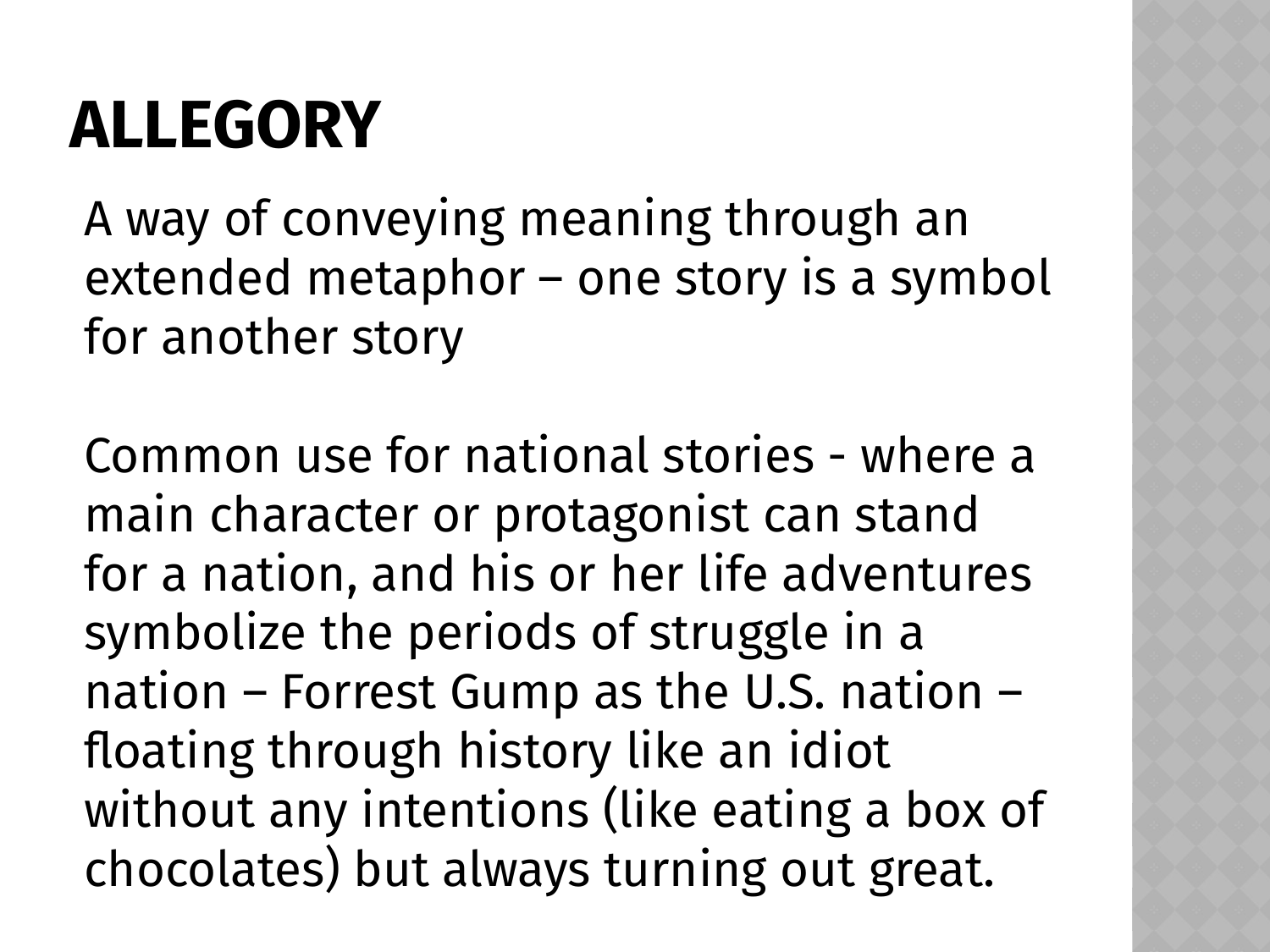

# Allegory
A way of conveying meaning through an extended metaphor – one story is a symbol for another story

Common use for national stories - where a main character or protagonist can stand for a nation, and his or her life adventures symbolize the periods of struggle in a nation – Forrest Gump as the U.S. nation –floating through history like an idiot without any intentions (like eating a box of chocolates) but always turning out great.